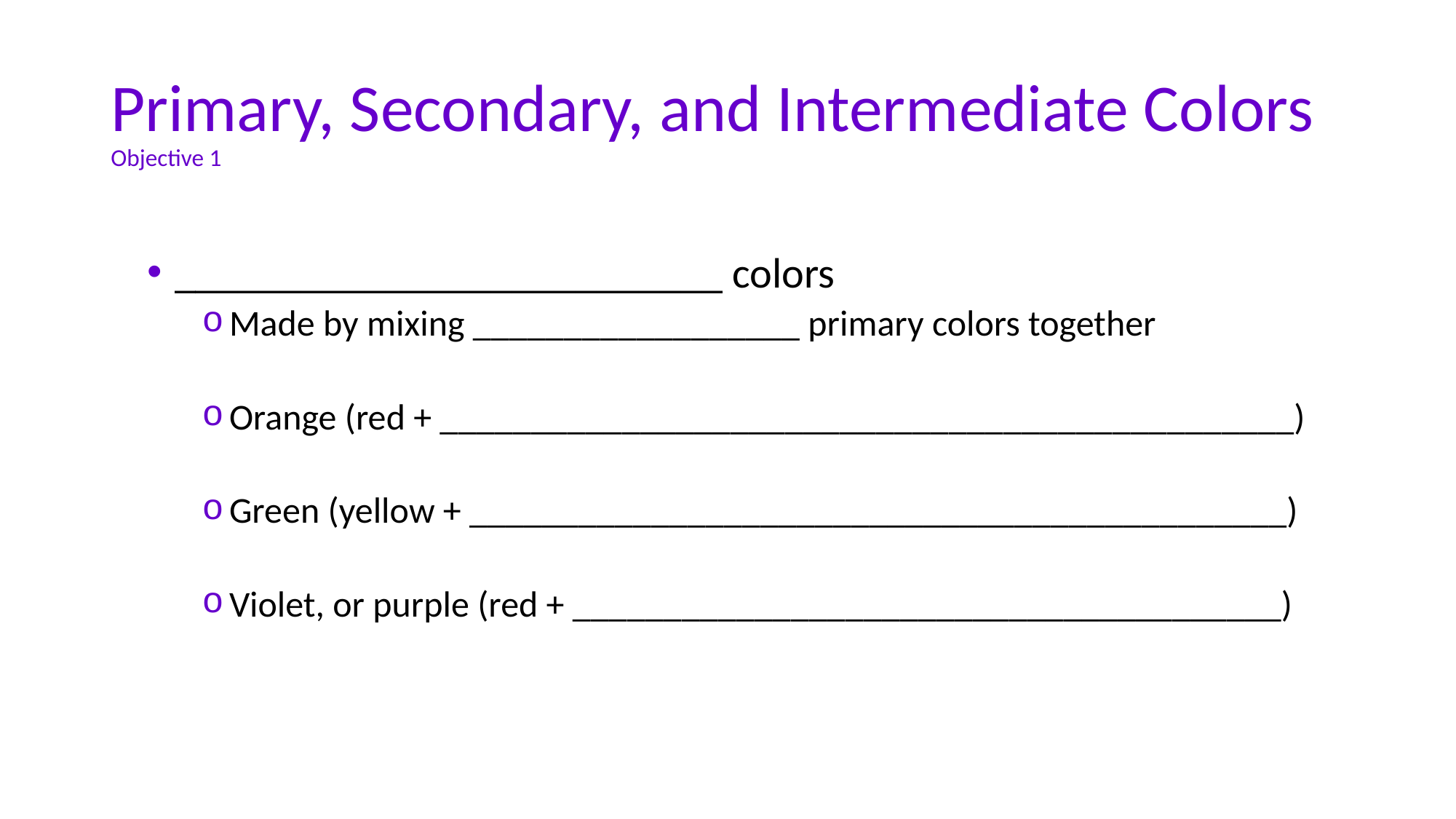

# Primary, Secondary, and Intermediate Colors Objective 1
__________________________ colors
Made by mixing __________________ primary colors together

Orange (red + _______________________________________________)

Green (yellow + _____________________________________________)

Violet, or purple (red + _______________________________________)